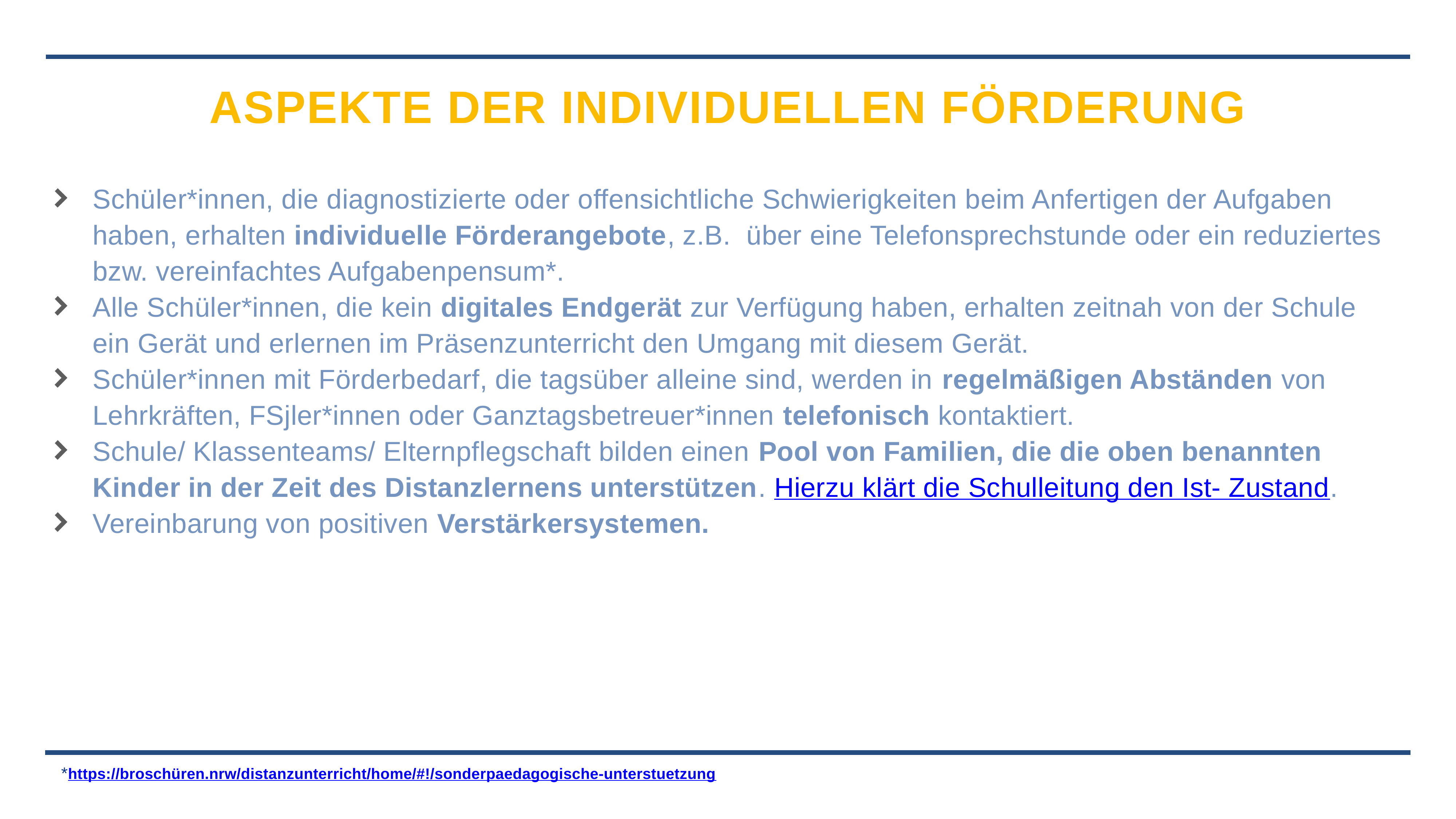

# Aspekte der Individuellen Förderung
Schüler*innen, die diagnostizierte oder offensichtliche Schwierigkeiten beim Anfertigen der Aufgaben haben, erhalten individuelle Förderangebote, z.B.  über eine Telefonsprechstunde oder ein reduziertes bzw. vereinfachtes Aufgabenpensum*.
Alle Schüler*innen, die kein digitales Endgerät zur Verfügung haben, erhalten zeitnah von der Schule ein Gerät und erlernen im Präsenzunterricht den Umgang mit diesem Gerät.
Schüler*innen mit Förderbedarf, die tagsüber alleine sind, werden in regelmäßigen Abständen von Lehrkräften, FSjler*innen oder Ganztagsbetreuer*innen telefonisch kontaktiert.
Schule/ Klassenteams/ Elternpflegschaft bilden einen Pool von Familien, die die oben benannten Kinder in der Zeit des Distanzlernens unterstützen. Hierzu klärt die Schulleitung den Ist- Zustand.
Vereinbarung von positiven Verstärkersystemen.
*https://broschüren.nrw/distanzunterricht/home/#!/sonderpaedagogische-unterstuetzung